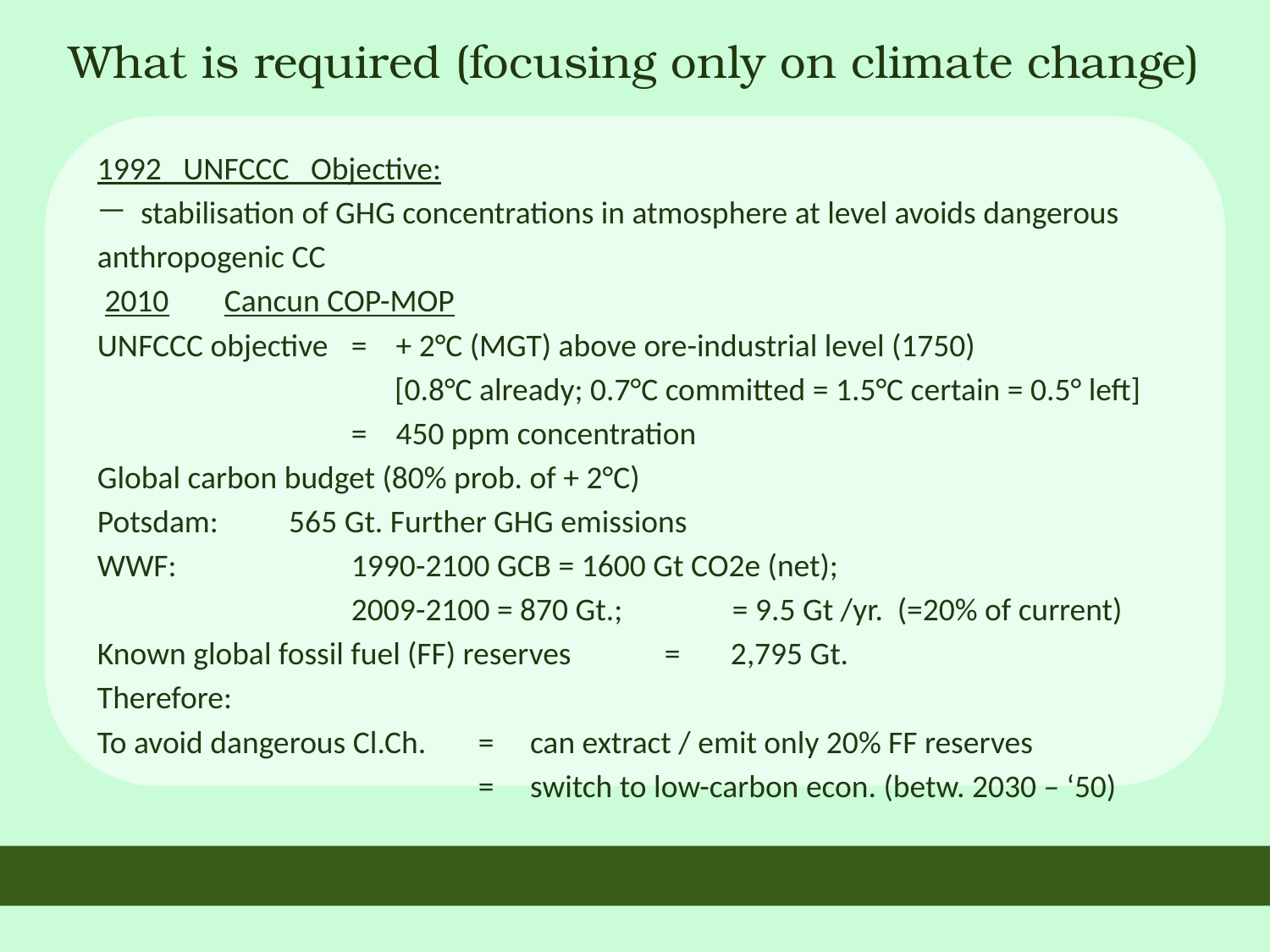

What is required (focusing only on climate change)

1992   UNFCCC   Objective:
  stabilisation of GHG concentrations in atmosphere at level avoids dangerous anthropogenic CC
 2010	Cancun COP-MOP
UNFCCC objective 	=    + 2°C (MGT) above ore-industrial level (1750)
		      [0.8°C already; 0.7°C committed = 1.5°C certain = 0.5° left]
		=    450 ppm concentration
Global carbon budget (80% prob. of + 2°C)
Potsdam:	         565 Gt. Further GHG emissions
WWF: 		1990-2100 GCB = 1600 Gt CO2e (net);
		2009-2100 = 870 Gt.; 	= 9.5 Gt /yr.  (=20% of current)
Known global fossil fuel (FF) reserves             =       2,795 Gt.
Therefore:
To avoid dangerous Cl.Ch.     	=     can extract / emit only 20% FF reserves
			=     switch to low-carbon econ. (betw. 2030 – ‘50)